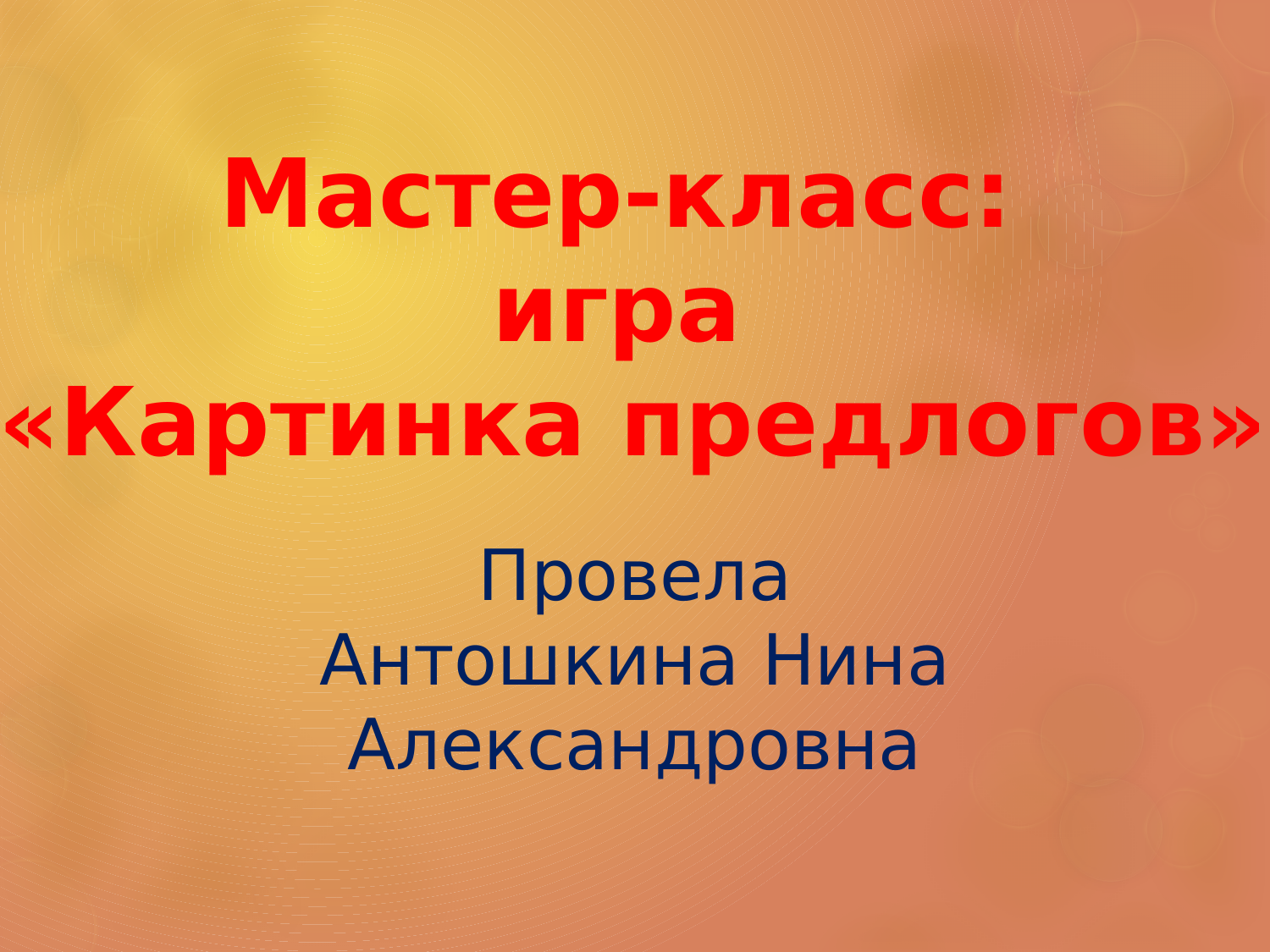

Мастер-класс:
игра
 «Картинка предлогов»
# Провела Антошкина Нина Александровна